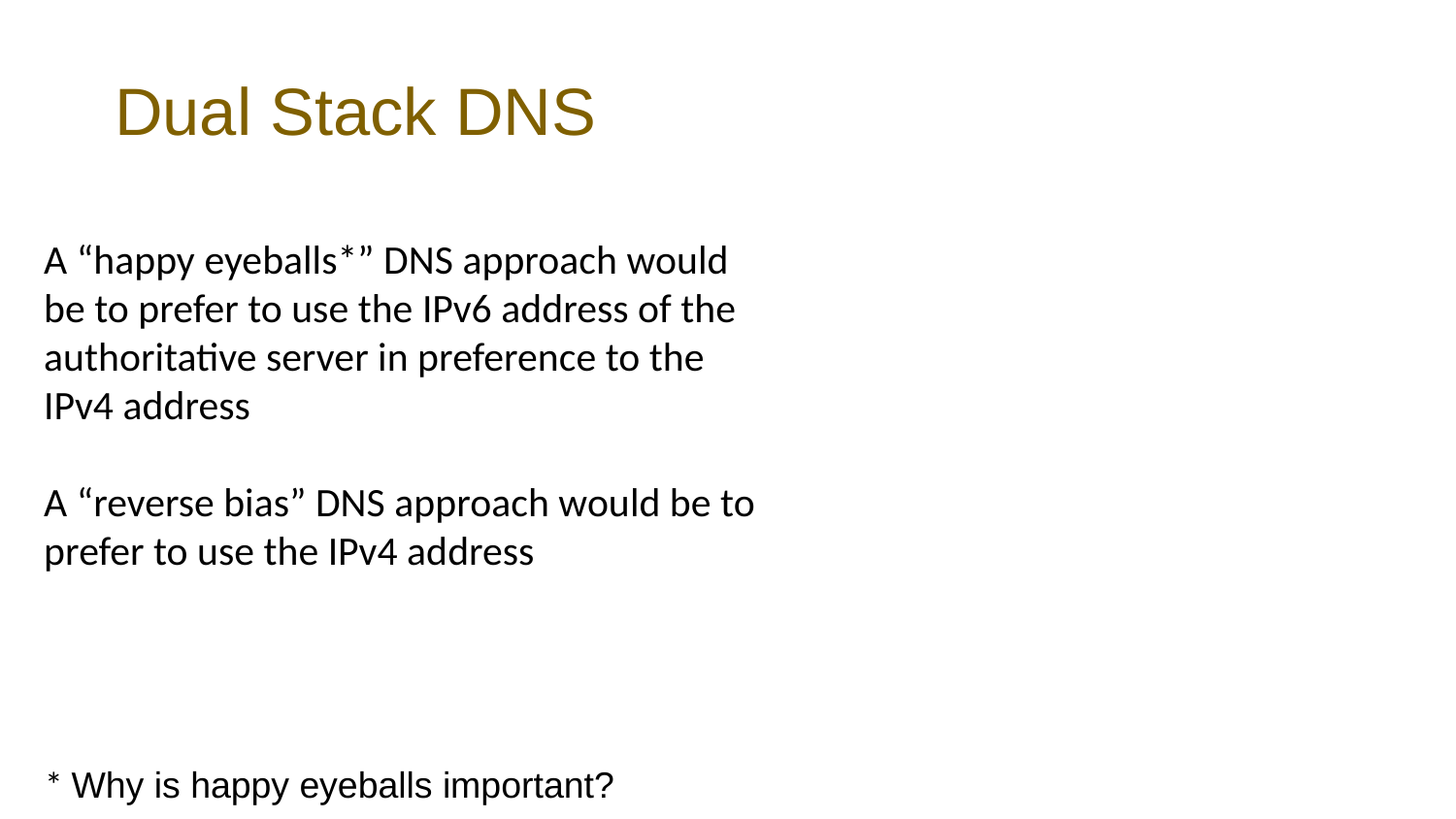

# Dual Stack DNS
A “happy eyeballs*” DNS approach would be to prefer to use the IPv6 address of the authoritative server in preference to the IPv4 address

A “reverse bias” DNS approach would be to prefer to use the IPv4 address

* Why is happy eyeballs important?